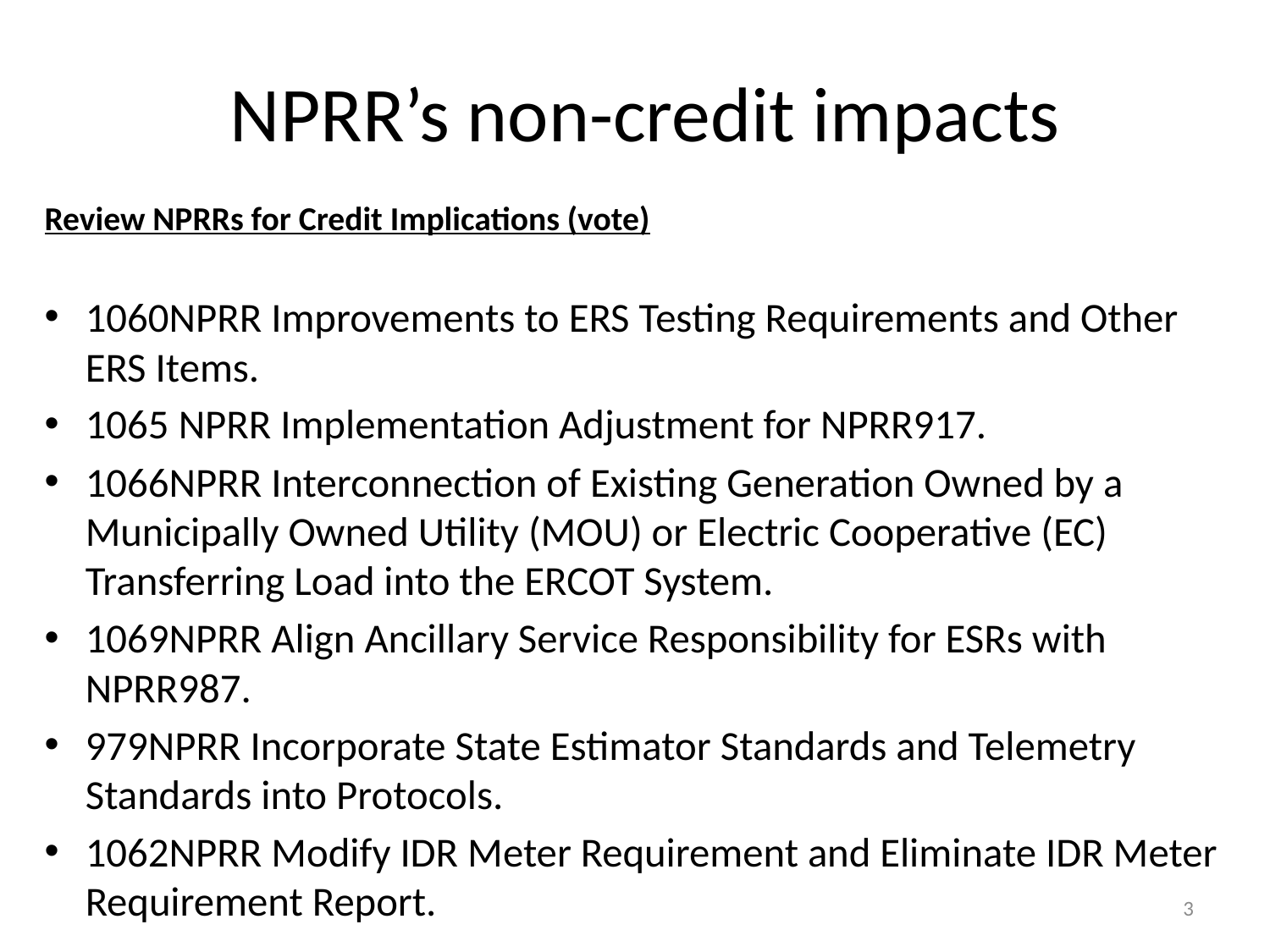

# NPRR’s non-credit impacts
Review NPRRs for Credit Implications (vote)

1060NPRR Improvements to ERS Testing Requirements and Other ERS Items.
1065 NPRR Implementation Adjustment for NPRR917.
1066NPRR Interconnection of Existing Generation Owned by a Municipally Owned Utility (MOU) or Electric Cooperative (EC) Transferring Load into the ERCOT System.
1069NPRR Align Ancillary Service Responsibility for ESRs with NPRR987.
979NPRR Incorporate State Estimator Standards and Telemetry Standards into Protocols.
1062NPRR Modify IDR Meter Requirement and Eliminate IDR Meter Requirement Report.
3